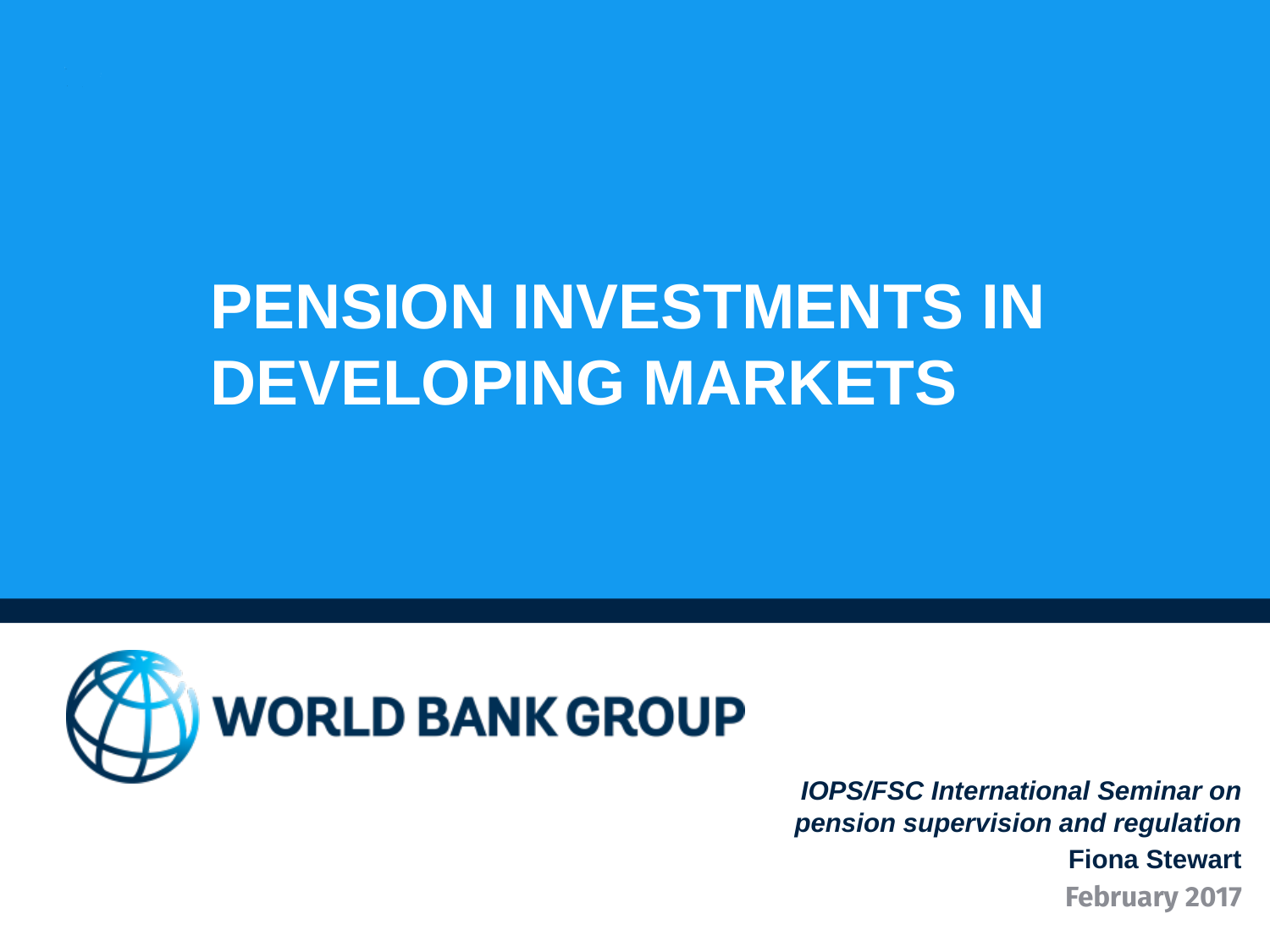

# Pension investments in developing markets

IOPS/FSC International Seminar on pension supervision and regulation
Fiona Stewart
  February 2017